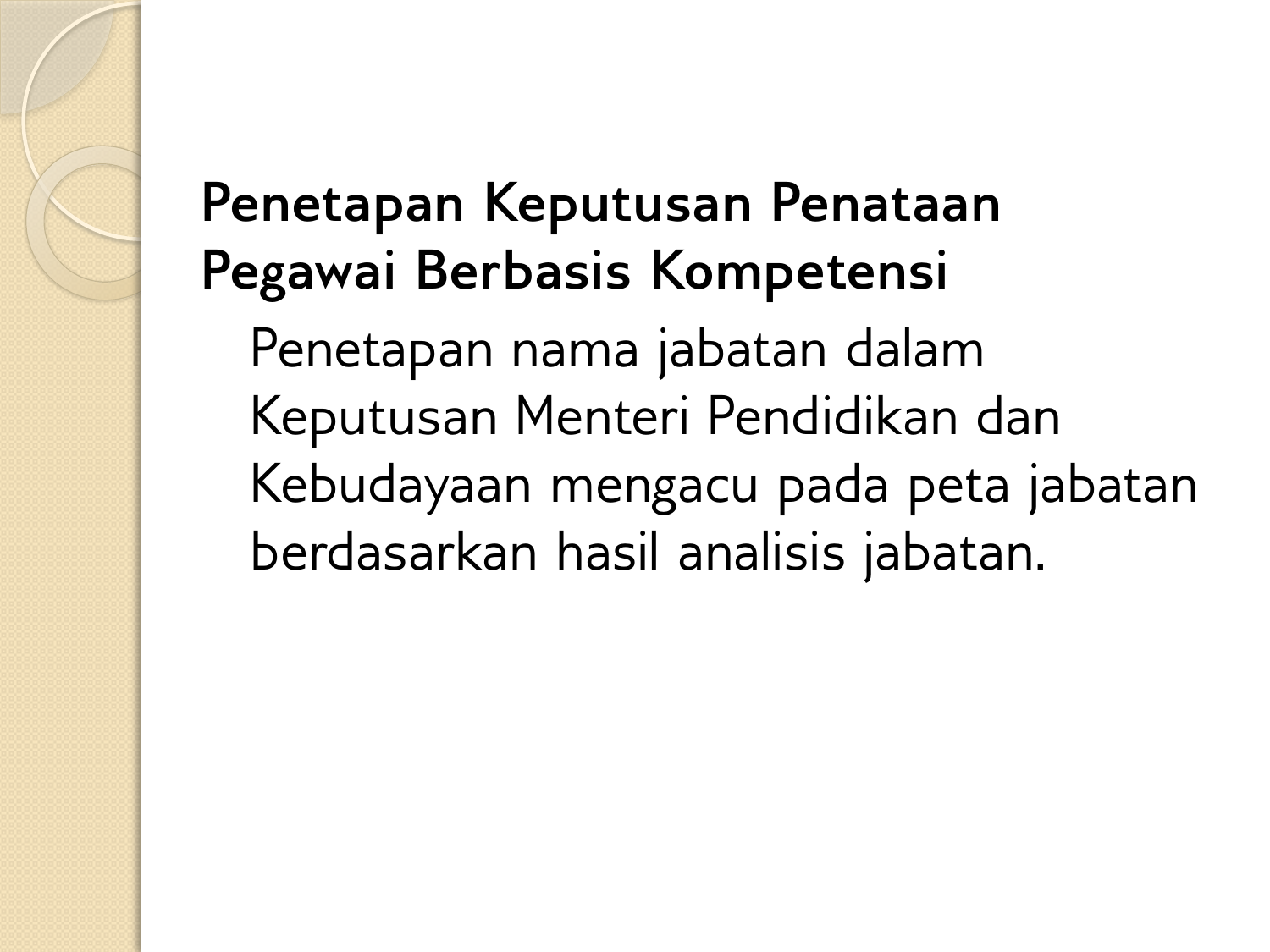

Penetapan Keputusan Penataan Pegawai Berbasis Kompetensi
Penetapan nama jabatan dalam Keputusan Menteri Pendidikan dan Kebudayaan mengacu pada peta jabatan berdasarkan hasil analisis jabatan.